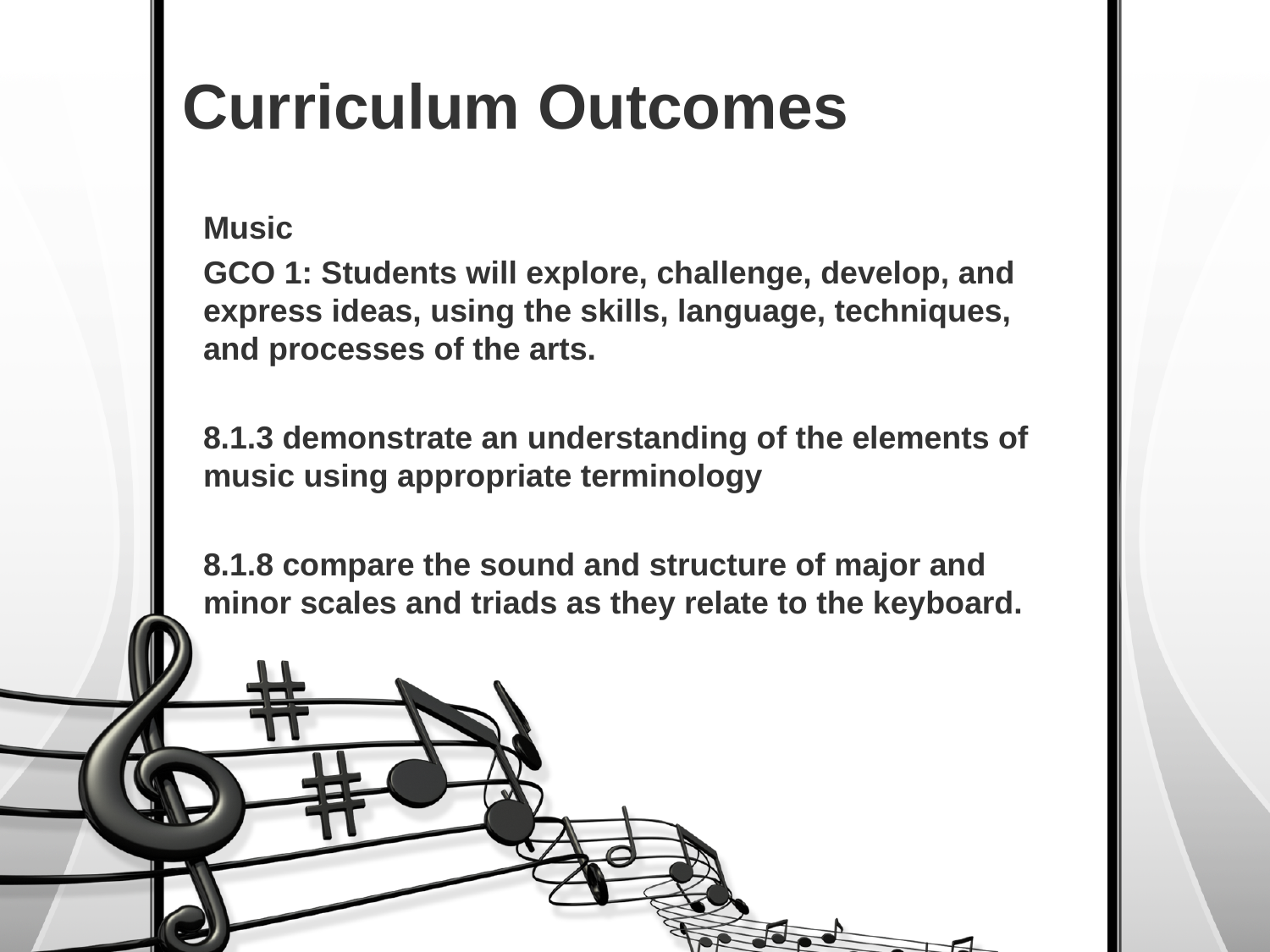

# Curriculum Outcomes
Music
GCO 1: Students will explore, challenge, develop, and express ideas, using the skills, language, techniques, and processes of the arts.

8.1.3 demonstrate an understanding of the elements of music using appropriate terminology

8.1.8 compare the sound and structure of major and minor scales and triads as they relate to the keyboard.